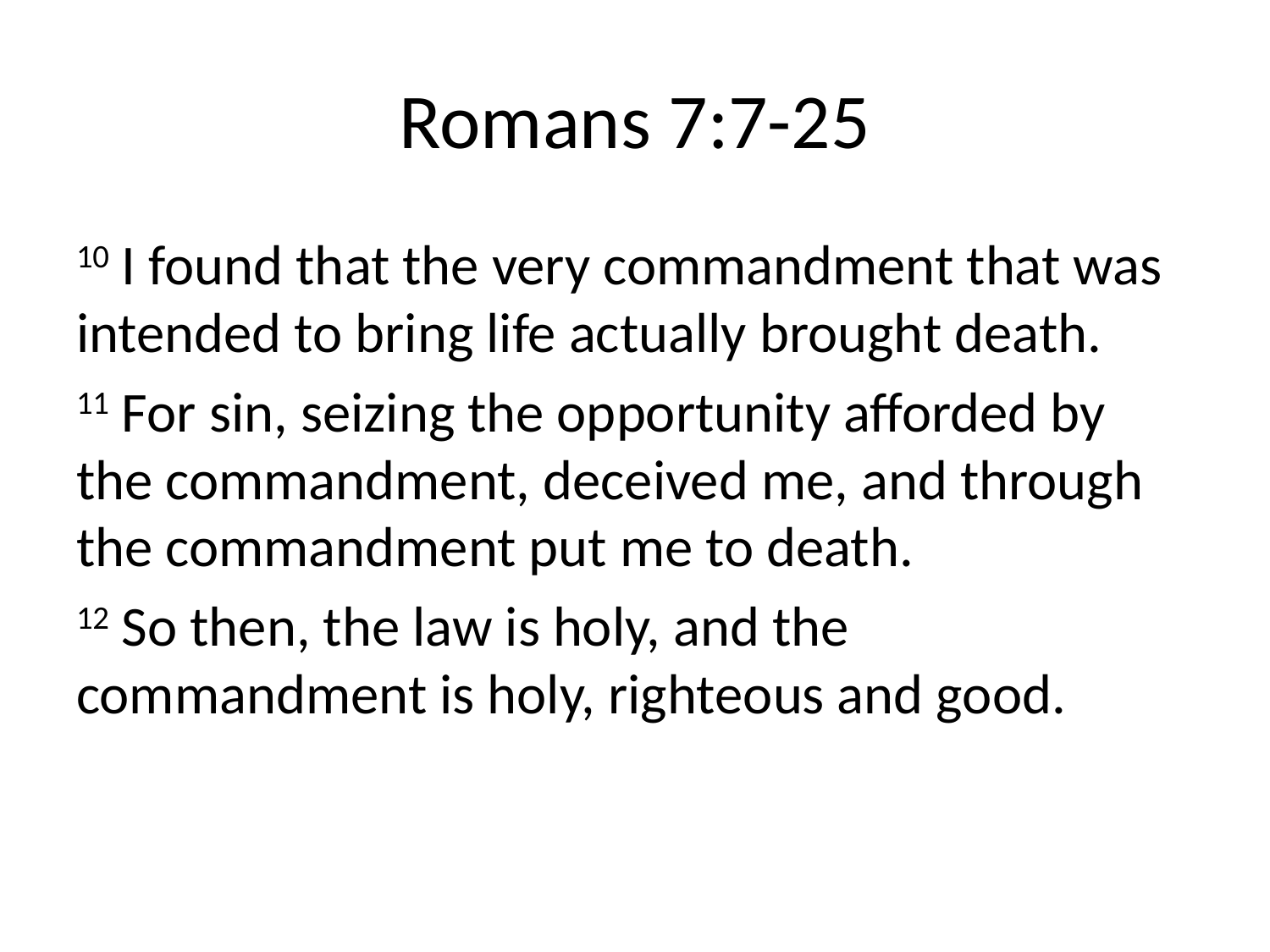

# Romans 7:7-25
10 I found that the very commandment that was intended to bring life actually brought death.
11 For sin, seizing the opportunity afforded by the commandment, deceived me, and through the commandment put me to death.
12 So then, the law is holy, and the commandment is holy, righteous and good.